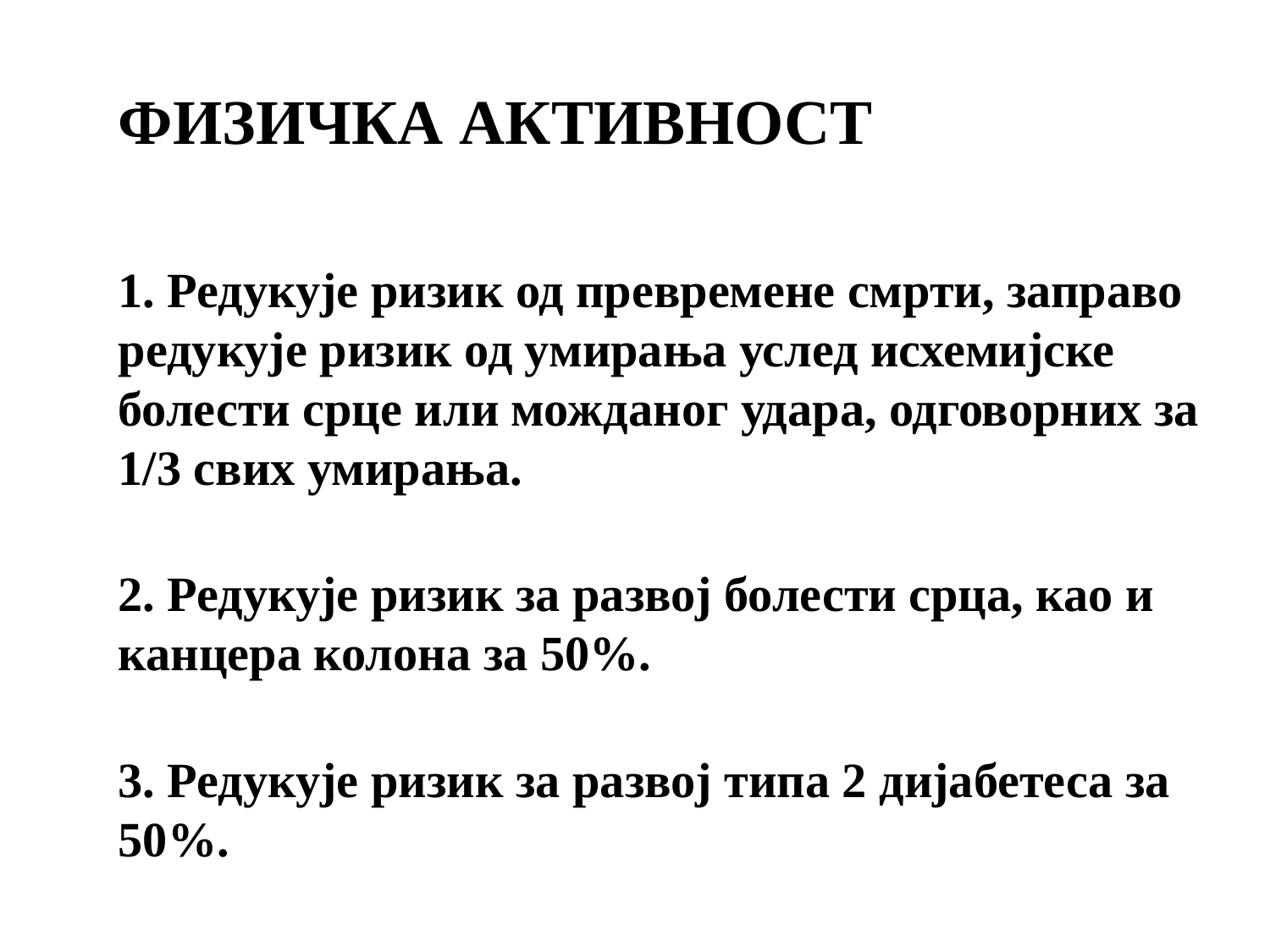

ФИЗИЧКА АКТИВНОСТ

1. Редукује ризик од превремене смрти, заправо редукује ризик од умирања услед исхемијске болести срце или можданог удара, одговорних за 1/3 свих умирања.

2. Редукује ризик за развој болести срца, као и канцера колона за 50%.

3. Редукује ризик за развој типа 2 дијабетеса за 50%.